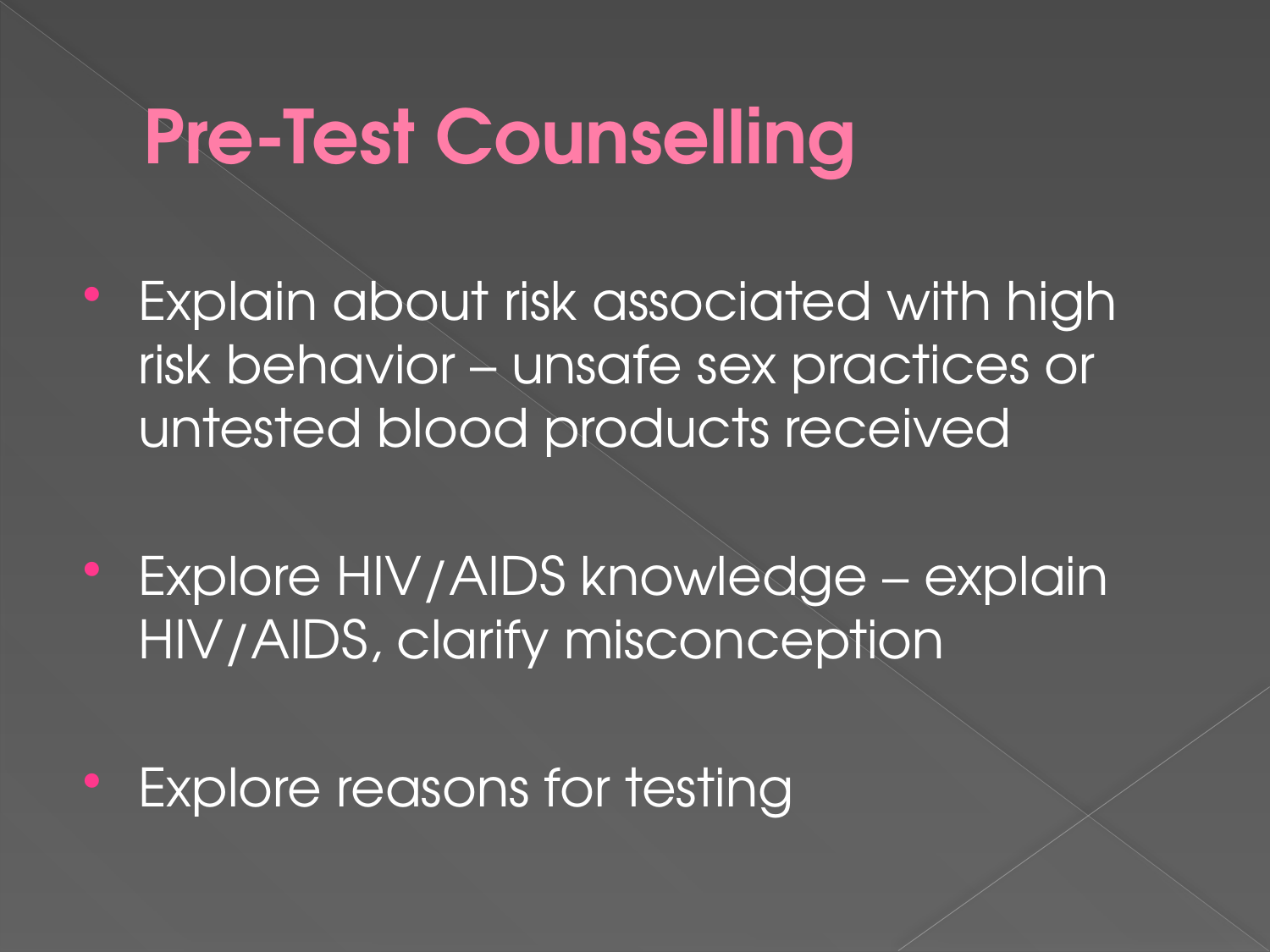

# Pre-Test Counselling
Explain about risk associated with high risk behavior – unsafe sex practices or untested blood products received

Explore HIV/AIDS knowledge – explain HIV/AIDS, clarify misconception

Explore reasons for testing